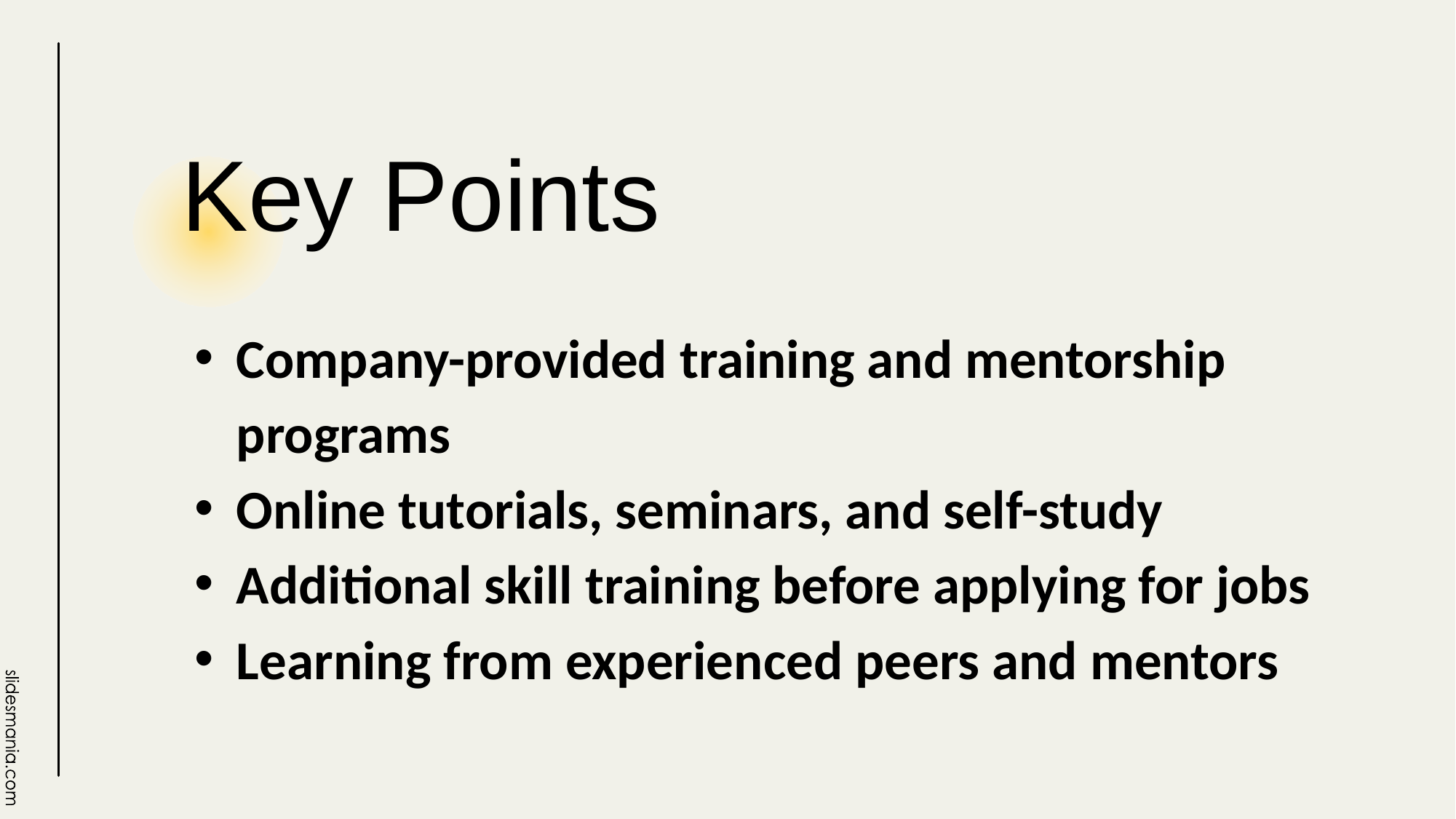

# Key Points

Company-provided training and mentorship programs
Online tutorials, seminars, and self-study
Additional skill training before applying for jobs
Learning from experienced peers and mentors